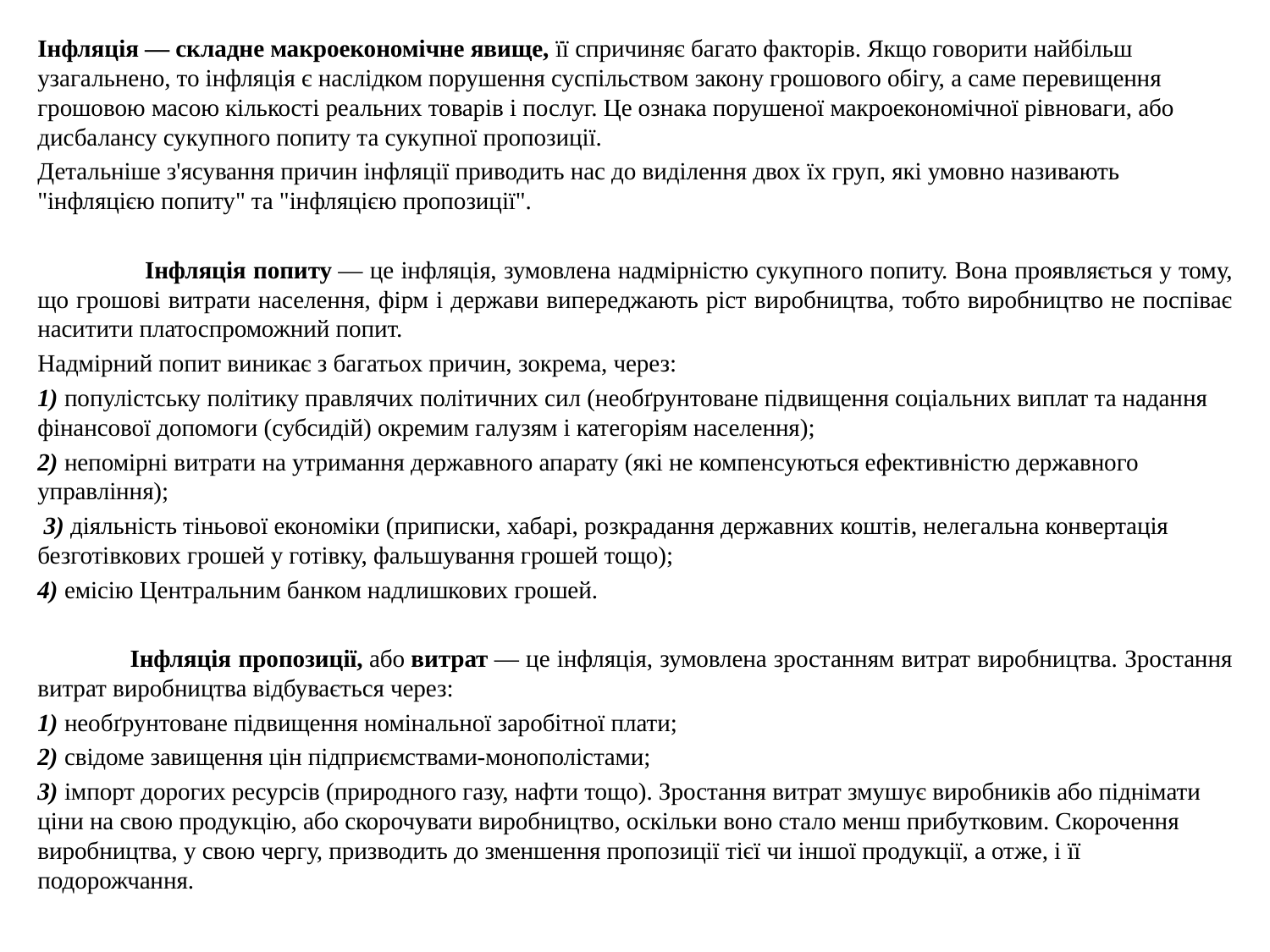

Інфляція — складне макроекономічне явище, її спричиняє багато факторів. Якщо говорити найбільш узагальнено, то інфляція є наслідком порушення суспільством закону грошового обігу, а саме перевищення грошовою масою кількості реальних товарів і послуг. Це ознака порушеної макроекономічної рівноваги, або дисбалансу сукупного попиту та сукупної пропозиції.
Детальніше з'ясування причин інфляції приводить нас до виділення двох їх груп, які умовно називають "інфляцією попиту" та "інфляцією пропозиції".

               Інфляція попиту — це інфляція, зумовлена надмірністю сукупного попиту. Вона проявляється у тому, що грошові витрати населення, фірм і держави випереджають ріст виробництва, тобто виробництво не поспіває наситити платоспроможний попит.
Надмірний попит виникає з багатьох причин, зокрема, через:
1) популістську політику правлячих політичних сил (необґрунтоване підвищення соціальних виплат та надання фінансової допомоги (субсидій) окремим галузям і категоріям населення);
2) непомірні витрати на утримання державного апарату (які не компенсуються ефективністю державного управління);
 3) діяльність тіньової економіки (приписки, хабарі, розкрадання державних коштів, нелегальна конвертація безготівкових грошей у готівку, фальшування грошей тощо);
4) емісію Центральним банком надлишкових грошей.

             Інфляція пропозиції, або витрат — це інфляція, зумовлена зростанням витрат виробництва. Зростання витрат виробництва відбувається через:
1) необґрунтоване підвищення номінальної заробітної плати;
2) свідоме завищення цін підприємствами-монополістами;
3) імпорт дорогих ресурсів (природного газу, нафти тощо). Зростання витрат змушує виробників або піднімати ціни на свою продукцію, або скорочувати виробництво, оскільки воно стало менш прибутковим. Скорочення виробництва, у свою чергу, призводить до зменшення пропозиції тієї чи іншої продукції, а отже, і її подорожчання.